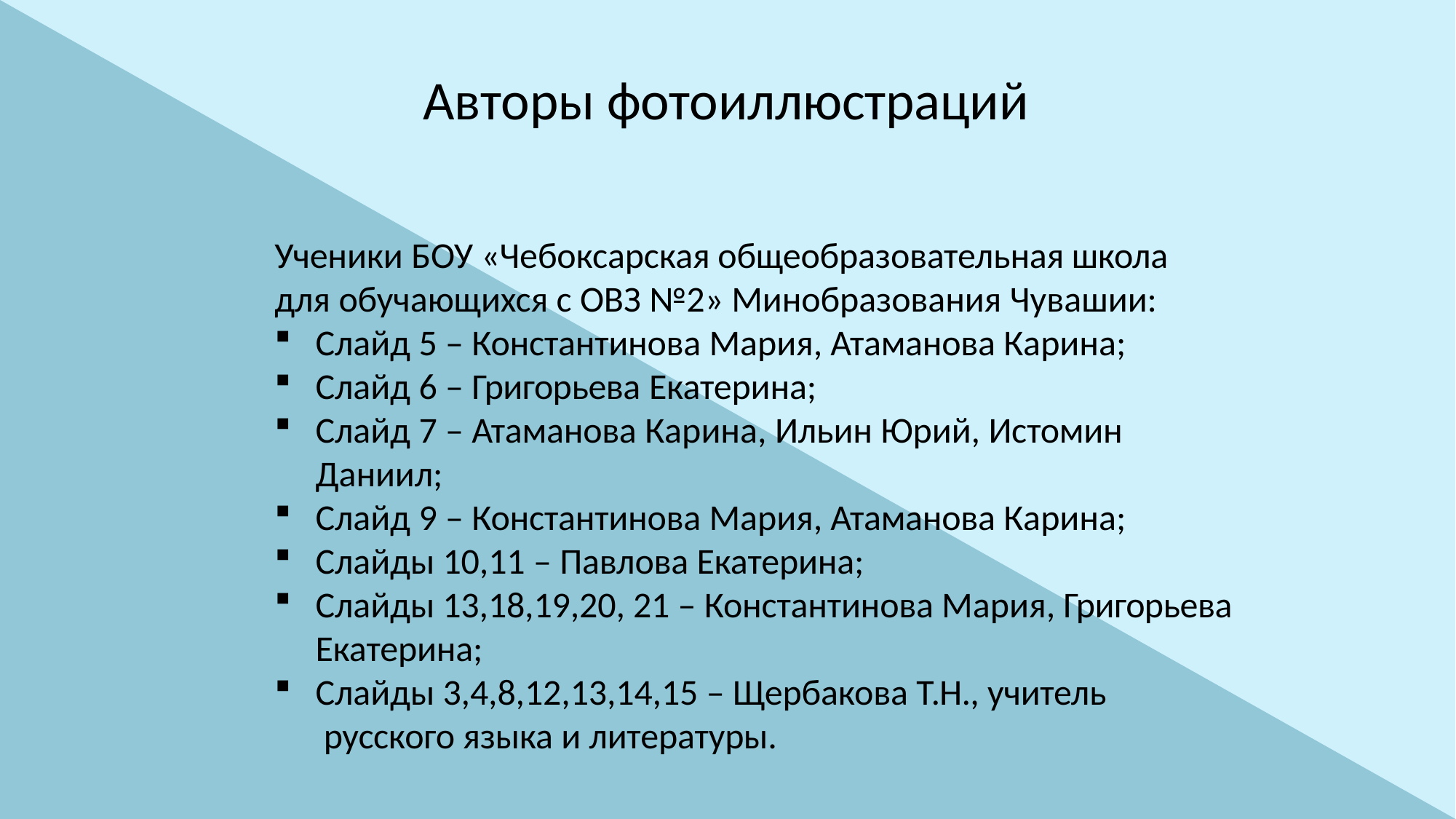

# Авторы фотоиллюстраций
Ученики БОУ «Чебоксарская общеобразовательная школа  для обучающихся с ОВЗ №2» Минобразования Чувашии:
Слайд 5 – Константинова Мария, Атаманова Карина;
Слайд 6 – Григорьева Екатерина;
Слайд 7 – Атаманова Карина, Ильин Юрий, Истомин
Даниил;
Слайд 9 – Константинова Мария, Атаманова Карина;
Слайды 10,11 – Павлова Екатерина;
Слайды 13,18,19,20, 21 – Константинова Мария, Григорьева  Екатерина;
Слайды 3,4,8,12,13,14,15 – Щербакова Т.Н., учитель  русского языка и литературы.